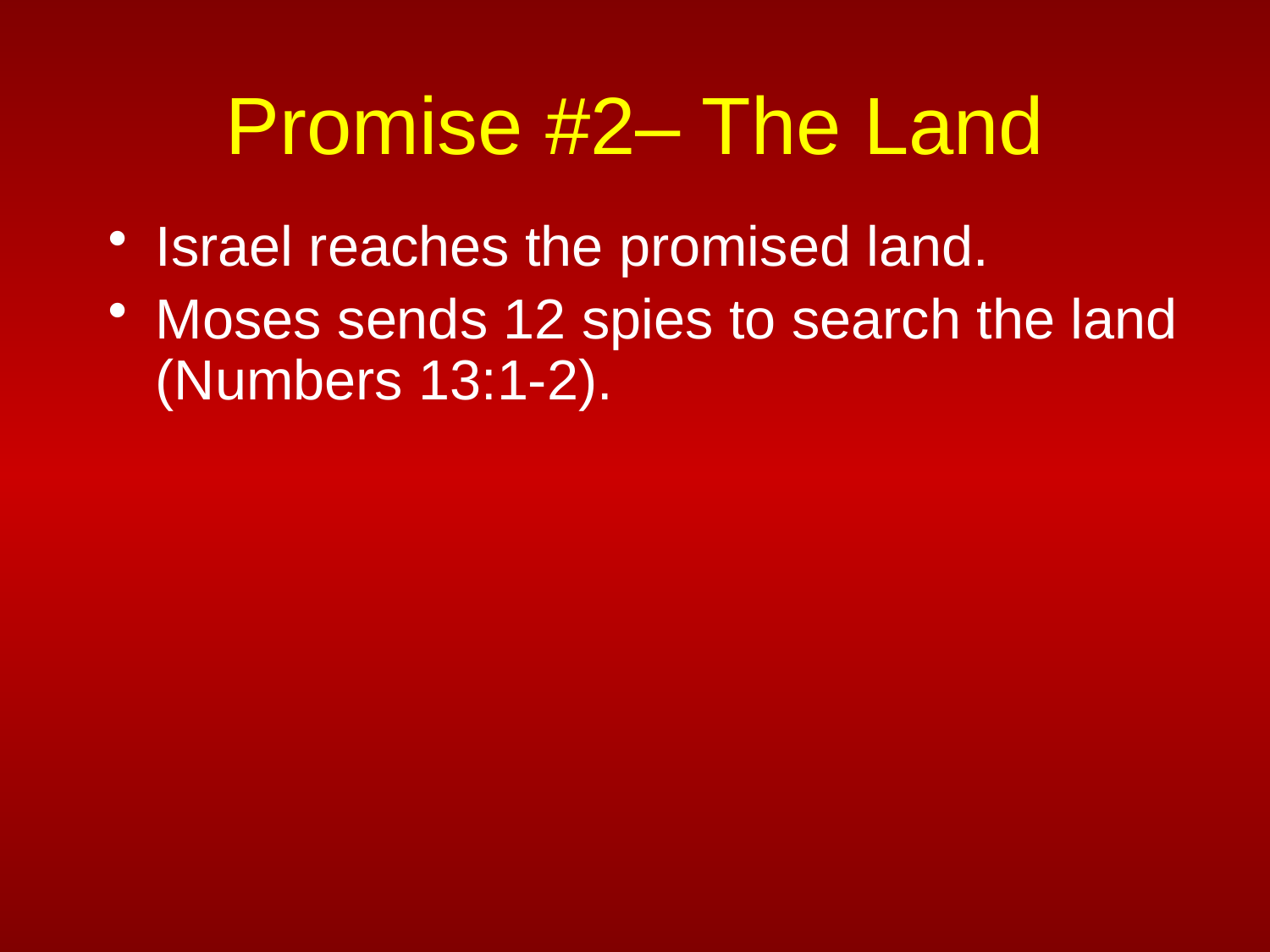

# Promise #2– The Land
Israel reaches the promised land.
Moses sends 12 spies to search the land (Numbers 13:1-2).